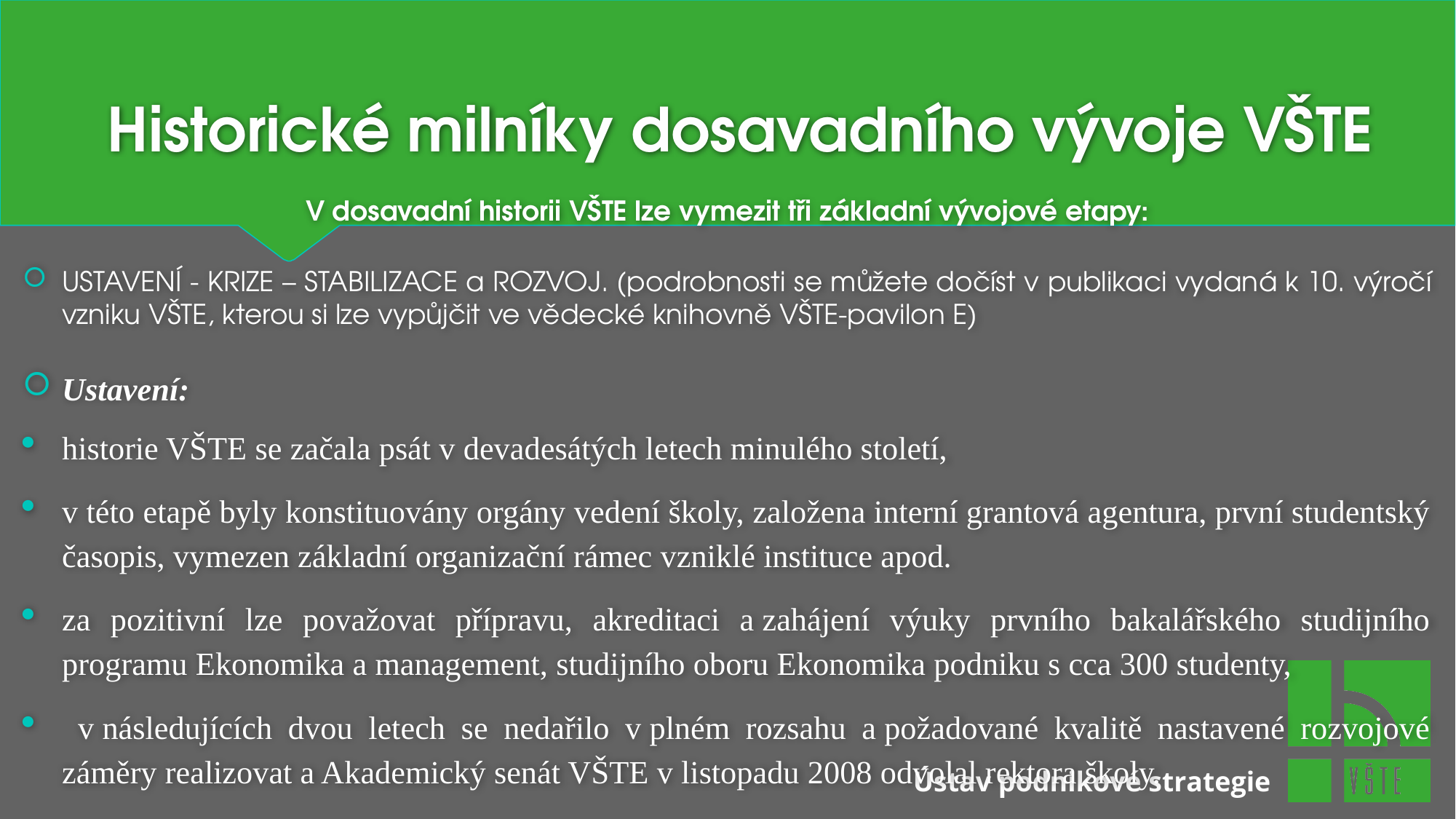

# Historické milníky dosavadního vývoje VŠTE
V dosavadní historii VŠTE lze vymezit tři základní vývojové etapy:

USTAVENÍ - KRIZE – STABILIZACE a ROZVOJ. (podrobnosti se můžete dočíst v publikaci vydaná k 10. výročí vzniku VŠTE, kterou si lze vypůjčit ve vědecké knihovně VŠTE-pavilon E)

Ustavení:
historie VŠTE se začala psát v devadesátých letech minulého století,
v této etapě byly konstituovány orgány vedení školy, založena interní grantová agentura, první studentský časopis, vymezen základní organizační rámec vzniklé instituce apod.
za pozitivní lze považovat přípravu, akreditaci a zahájení výuky prvního bakalářského studijního programu Ekonomika a management, studijního oboru Ekonomika podniku s cca 300 studenty,
 v následujících dvou letech se nedařilo v plném rozsahu a požadované kvalitě nastavené rozvojové záměry realizovat a Akademický senát VŠTE v listopadu 2008 odvolal rektora školy.